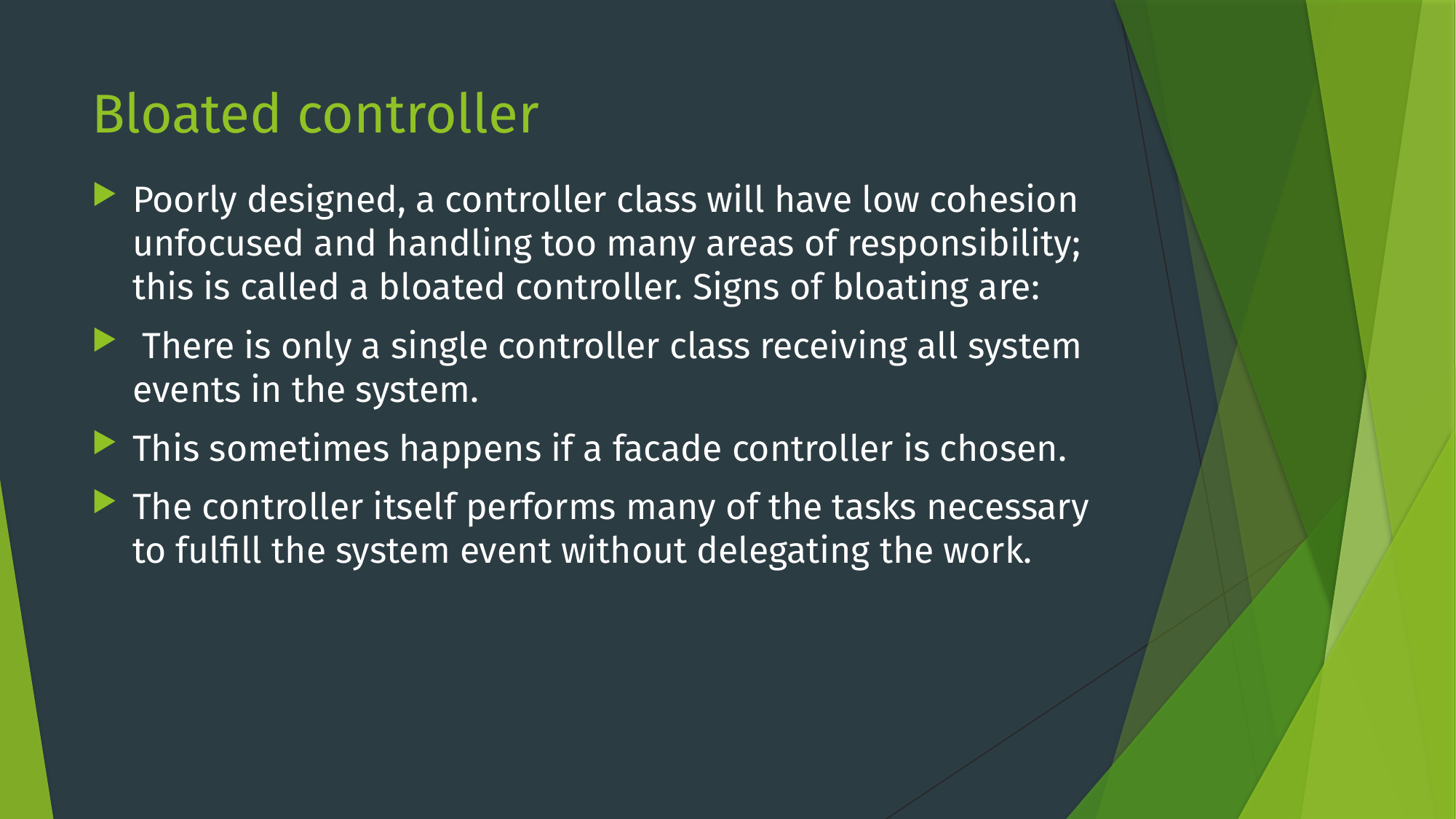

# Bloated controller
Poorly designed, a controller class will have low cohesion unfocused and handling too many areas of responsibility; this is called a bloated controller. Signs of bloating are:
 There is only a single controller class receiving all system events in the system.
This sometimes happens if a facade controller is chosen.
The controller itself performs many of the tasks necessary to fulfill the system event without delegating the work.